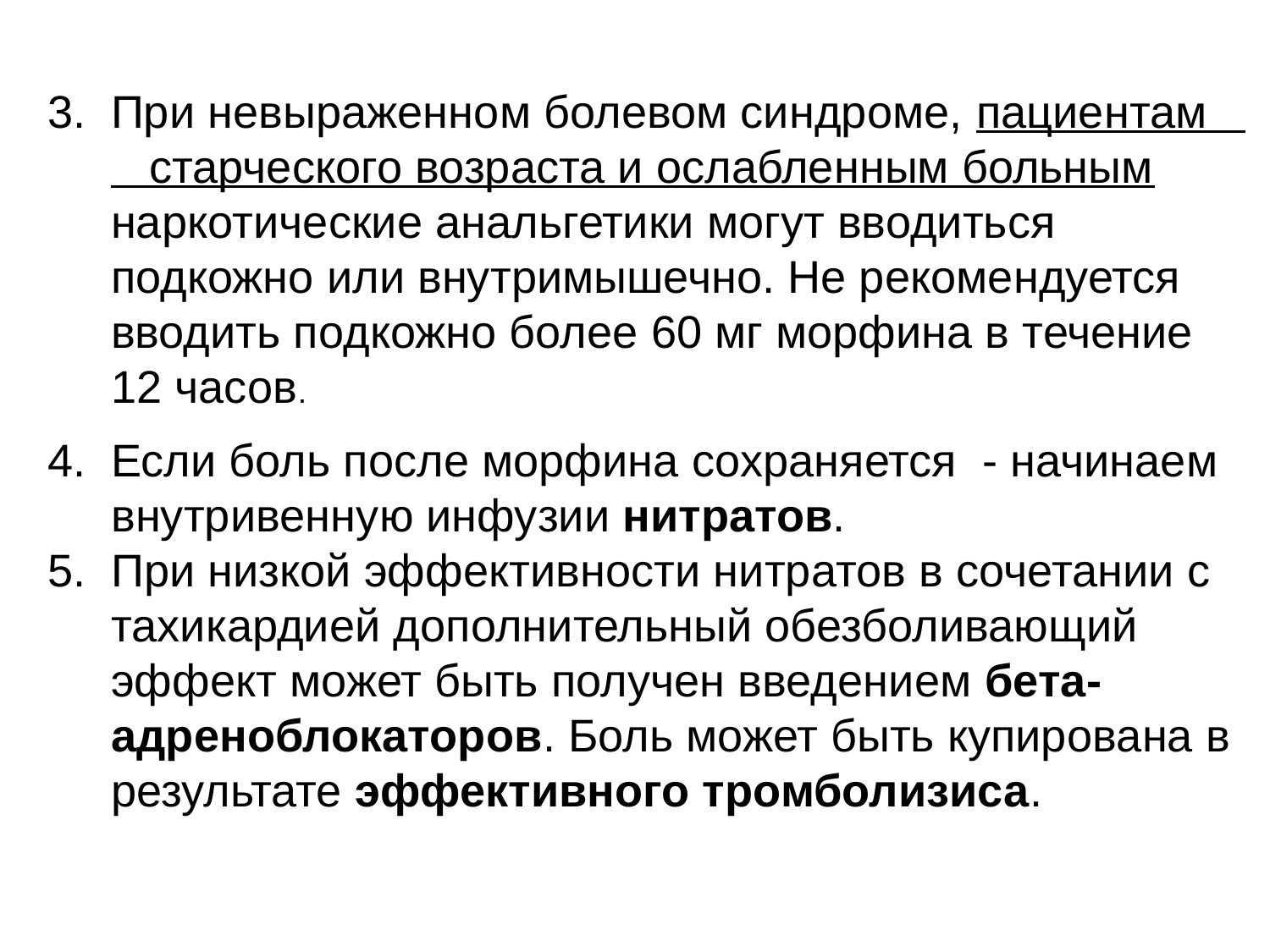

При невыраженном болевом синдроме, пациентам       старческого возраста и ослабленным больным наркотические анальгетики могут вводиться подкожно или внутримышечно. Не рекомендуется вводить подкожно более 60 мг морфина в течение 12 часов.

Если боль после морфина сохраняется  - начинаем  внутривенную инфузии нитратов.
При низкой эффективности нитратов в сочетании с тахикардией дополнительный обезболивающий эффект может быть получен введением бета-адреноблокаторов. Боль может быть купирована в результате эффективного тромболизиса.